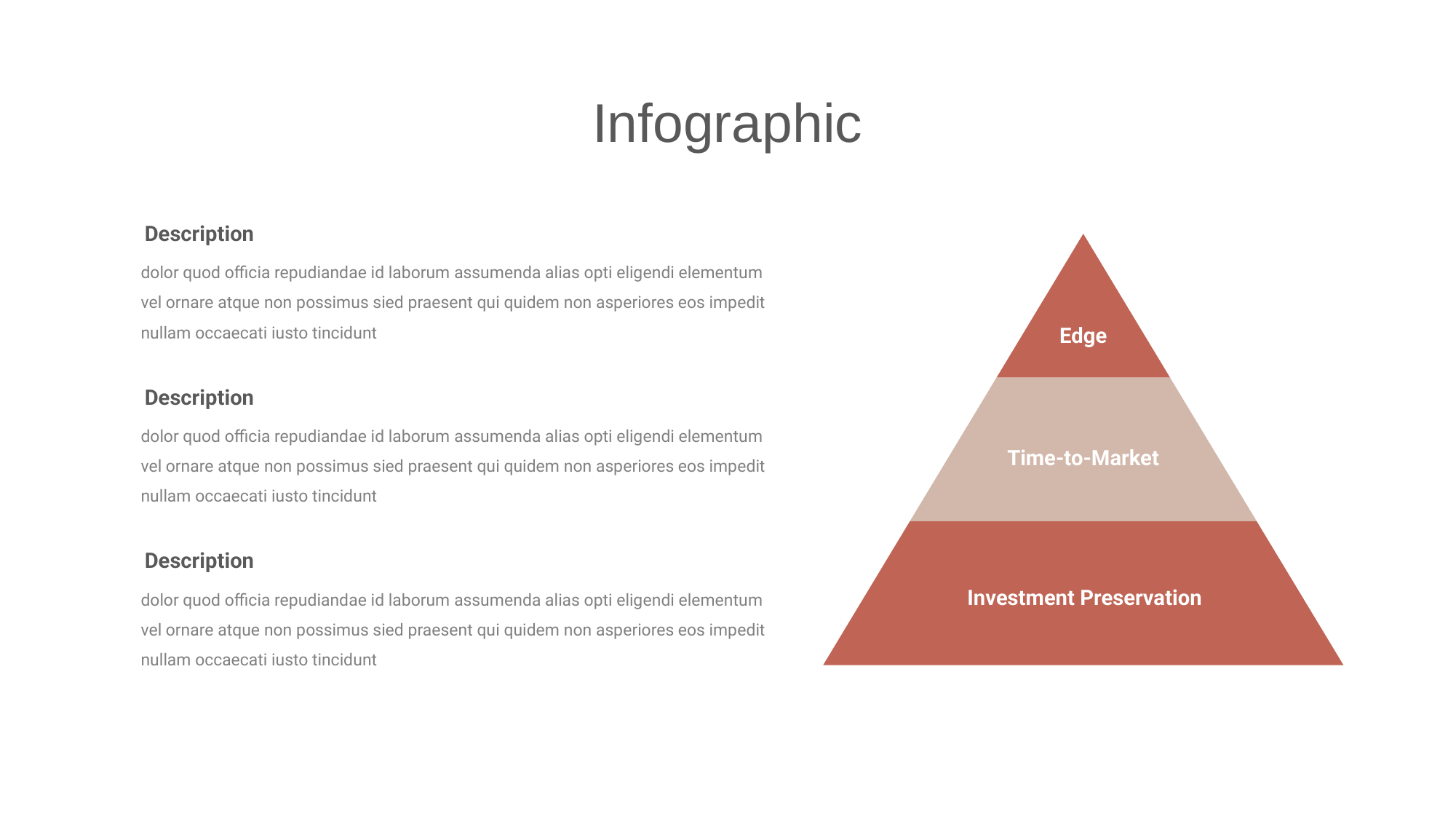

Infographic
Description

Edge

Time-to-Market

Investment Preservation
dolor quod officia repudiandae id laborum assumenda alias opti eligendi elementum vel ornare atque non possimus sied praesent qui quidem non asperiores eos impedit nullam occaecati iusto tincidunt
Description
dolor quod officia repudiandae id laborum assumenda alias opti eligendi elementum vel ornare atque non possimus sied praesent qui quidem non asperiores eos impedit nullam occaecati iusto tincidunt
Description
dolor quod officia repudiandae id laborum assumenda alias opti eligendi elementum vel ornare atque non possimus sied praesent qui quidem non asperiores eos impedit nullam occaecati iusto tincidunt